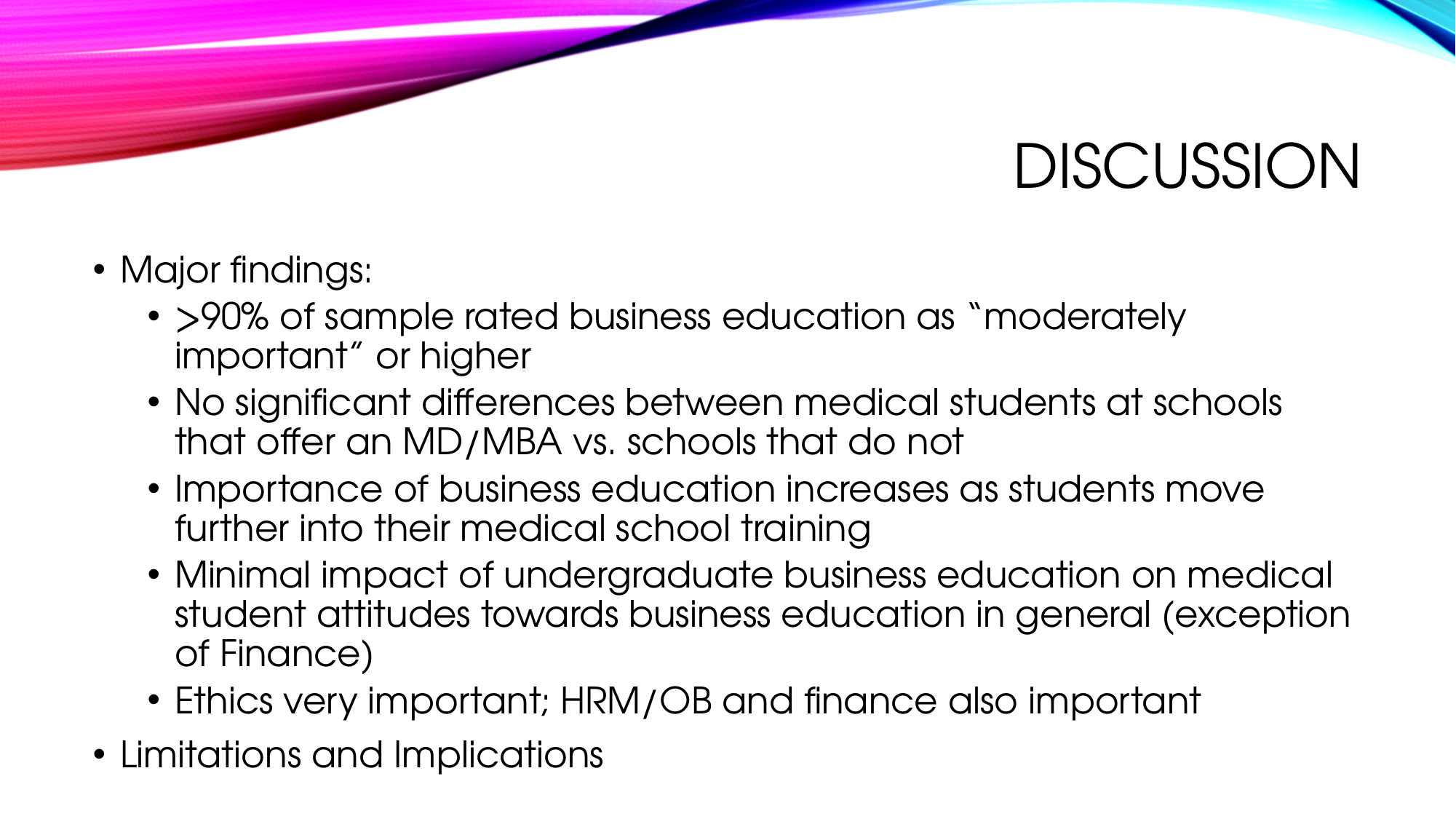

# Discussion
Major findings:
>90% of sample rated business education as “moderately important” or higher
No significant differences between medical students at schools that offer an MD/MBA vs. schools that do not
Importance of business education increases as students move further into their medical school training
Minimal impact of undergraduate business education on medical student attitudes towards business education in general (exception of Finance)
Ethics very important; HRM/OB and finance also important
Limitations and Implications